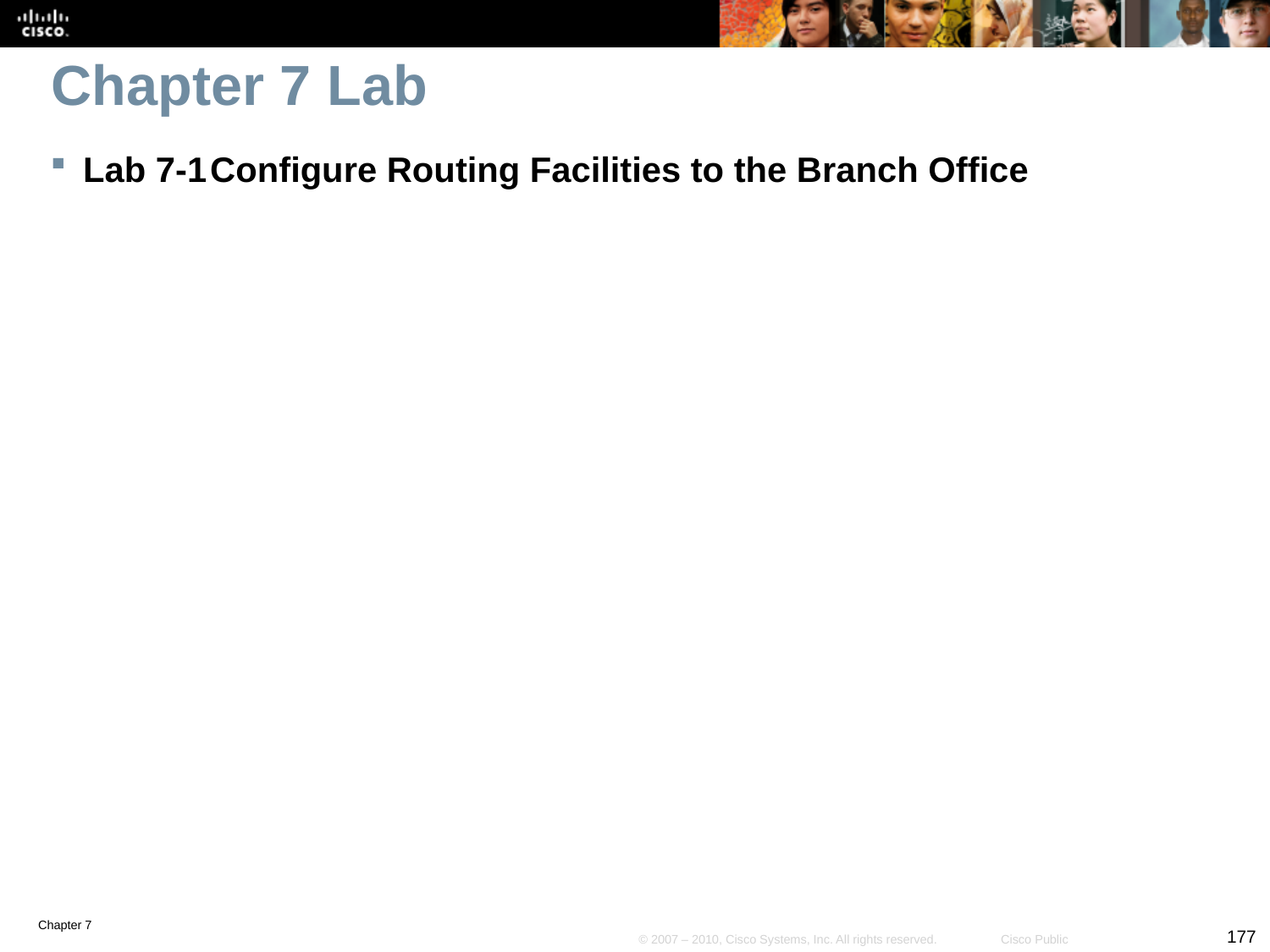

# Chapter 7 Lab
Lab 7-1	Configure Routing Facilities to the Branch Office